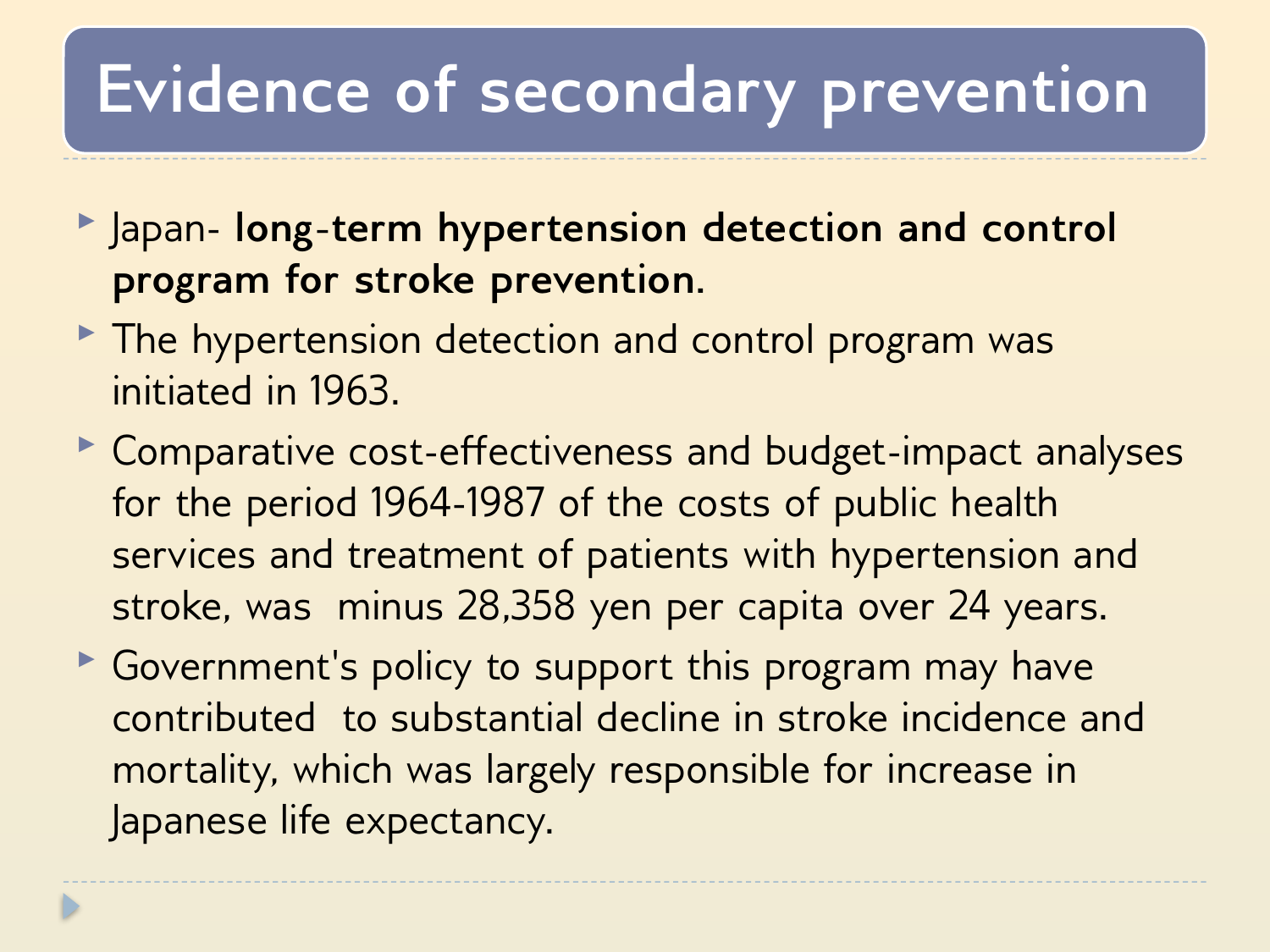

Evidence of secondary prevention
Japan- long-term hypertension detection and control program for stroke prevention.
The hypertension detection and control program was initiated in 1963.
Comparative cost-effectiveness and budget-impact analyses for the period 1964-1987 of the costs of public health services and treatment of patients with hypertension and stroke, was  minus 28,358 yen per capita over 24 years.
Government's policy to support this program may have contributed  to substantial decline in stroke incidence and mortality, which was largely responsible for increase in Japanese life expectancy.